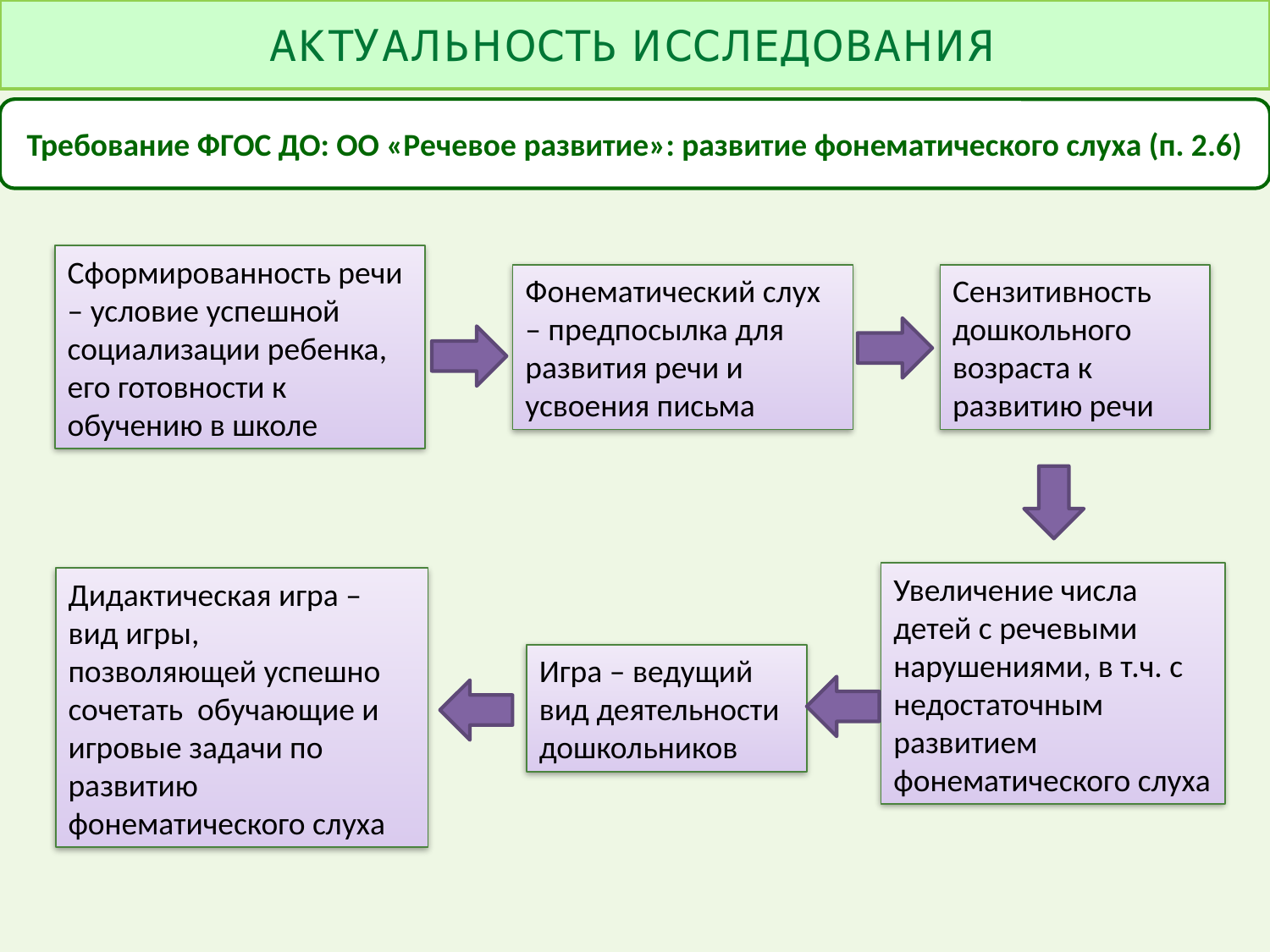

АКТУАЛЬНОСТЬ ИССЛЕДОВАНИЯ
Требование ФГОС ДО: ОО «Речевое развитие»: развитие фонематического слуха (п. 2.6)
Сформированность речи – условие успешной социализации ребенка, его готовности к обучению в школе
Фонематический слух – предпосылка для развития речи и усвоения письма
Сензитивность дошкольного возраста к развитию речи

Увеличение числа детей с речевыми нарушениями, в т.ч. с недостаточным развитием фонематического слуха
Дидактическая игра – вид игры,
позволяющей успешно сочетать  обучающие и игровые задачи по развитию фонематического слуха
Игра – ведущий вид деятельности дошкольников